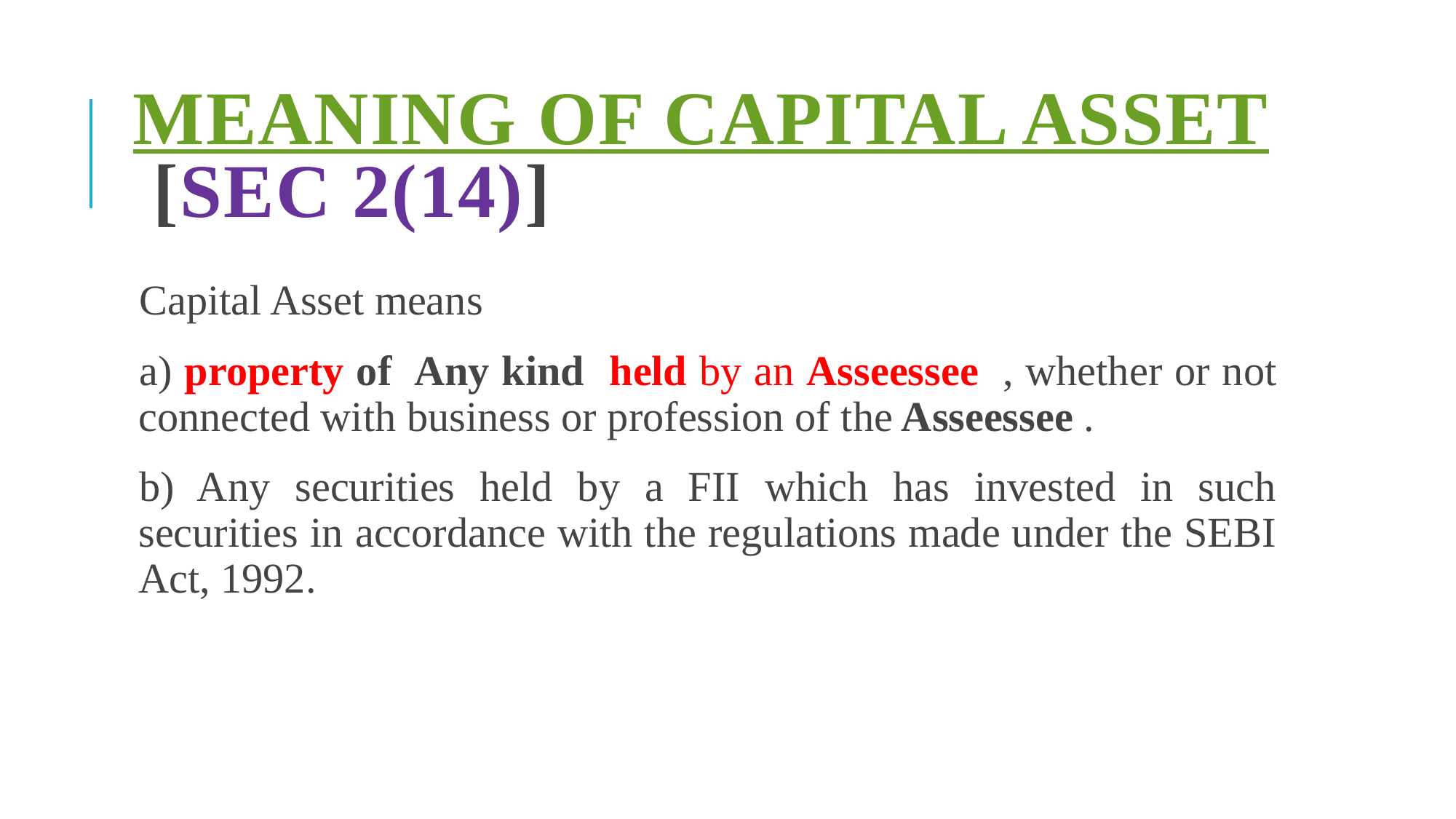

# Meaning of Capital Asset [Sec 2(14)]
Capital Asset means
a) property of  Any kind  held by an Asseessee  , whether or not connected with business or profession of the Asseessee .
b) Any securities held by a FII which has invested in such securities in accordance with the regulations made under the SEBI Act, 1992.